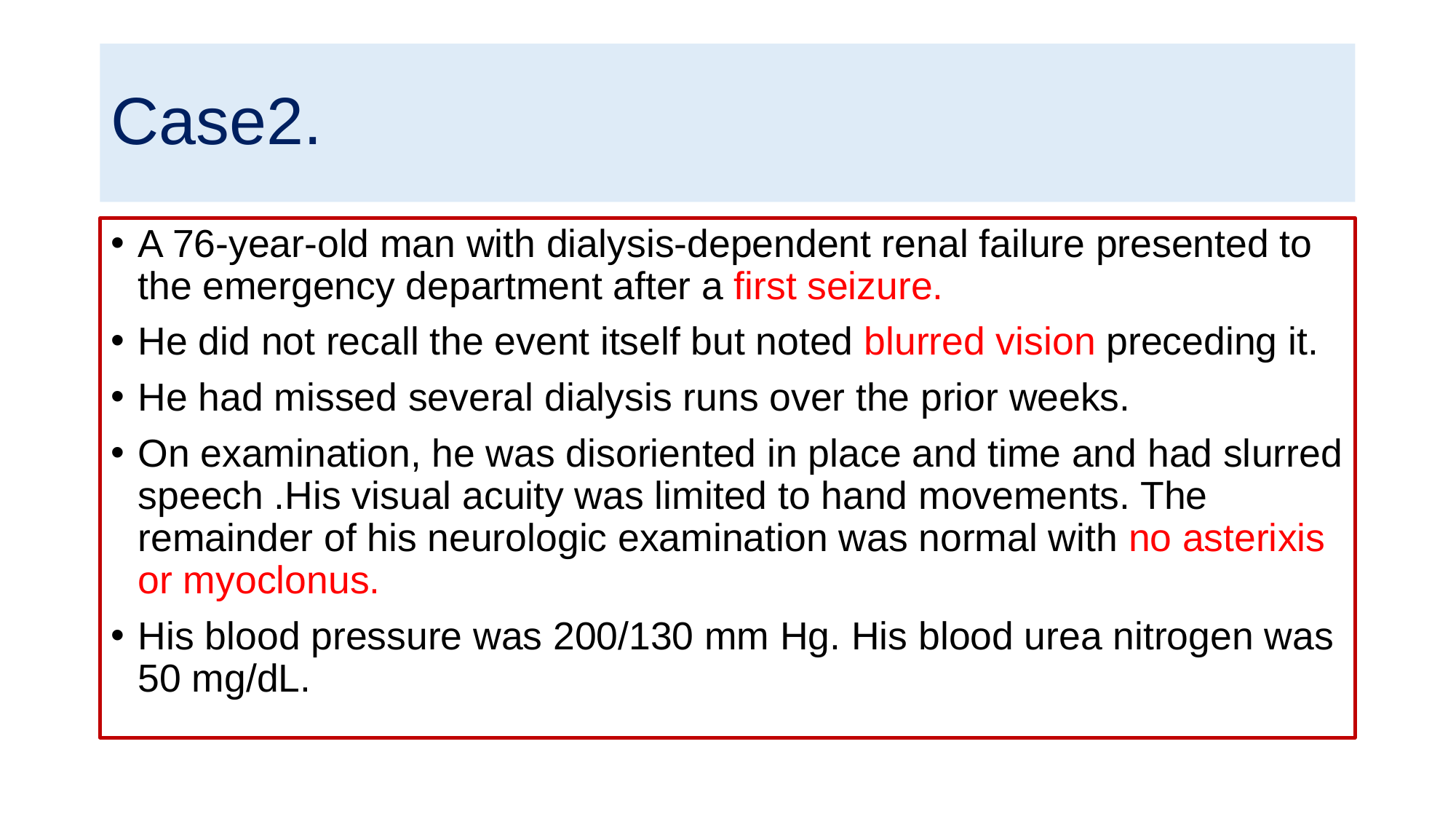

# Case2.
A 76-year-old man with dialysis-dependent renal failure presented to the emergency department after a first seizure.
He did not recall the event itself but noted blurred vision preceding it.
He had missed several dialysis runs over the prior weeks.
On examination, he was disoriented in place and time and had slurred speech .His visual acuity was limited to hand movements. The remainder of his neurologic examination was normal with no asterixis or myoclonus.
His blood pressure was 200/130 mm Hg. His blood urea nitrogen was 50 mg/dL.